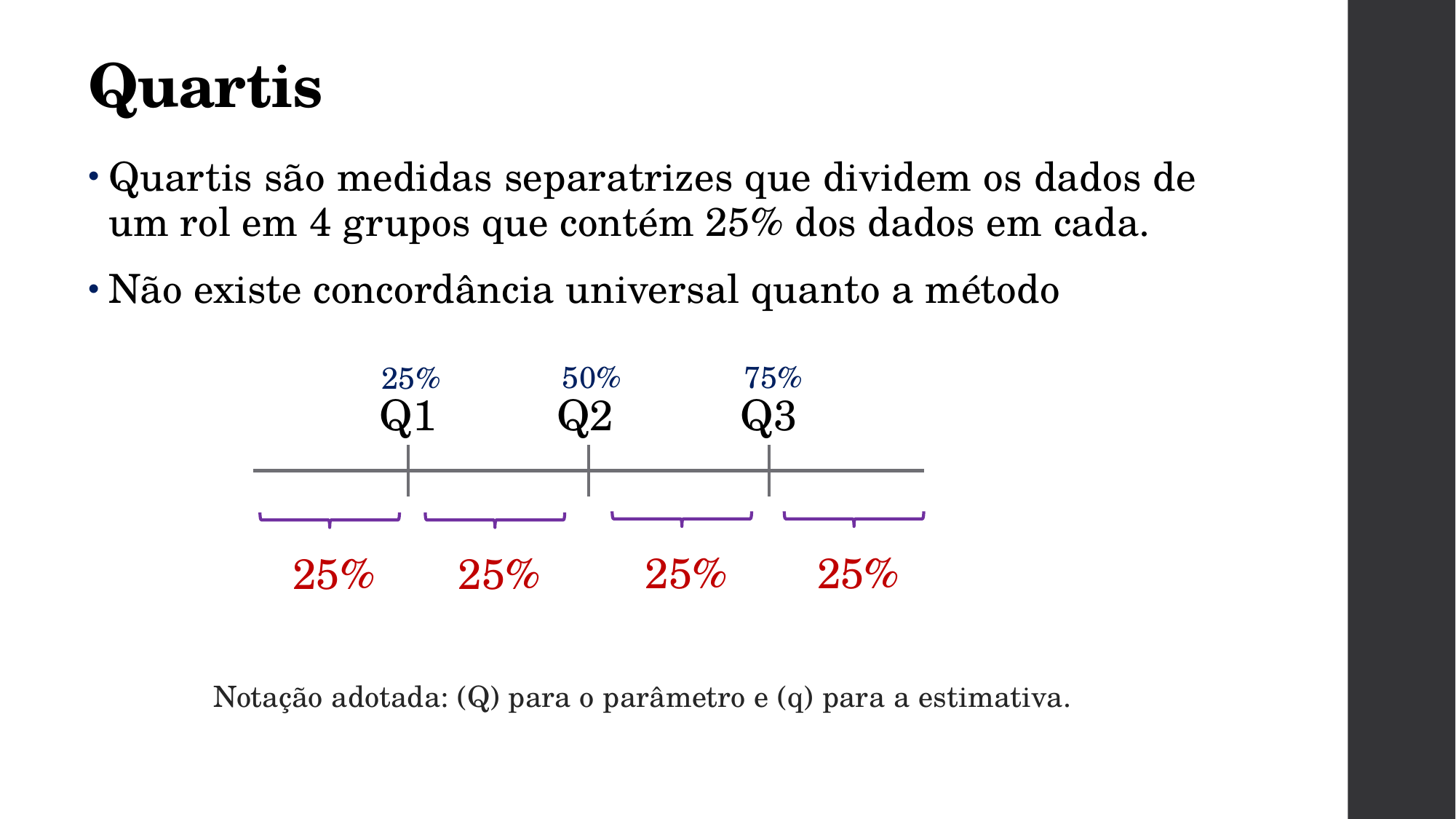

# Quartis
Quartis são medidas separatrizes que dividem os dados de um rol em 4 grupos que contém 25% dos dados em cada.
Não existe concordância universal quanto a método

Notação adotada: (Q) para o parâmetro e (q) para a estimativa.

50%
75%
25%
Q1
Q2
Q3

25%
25%
25%
25%